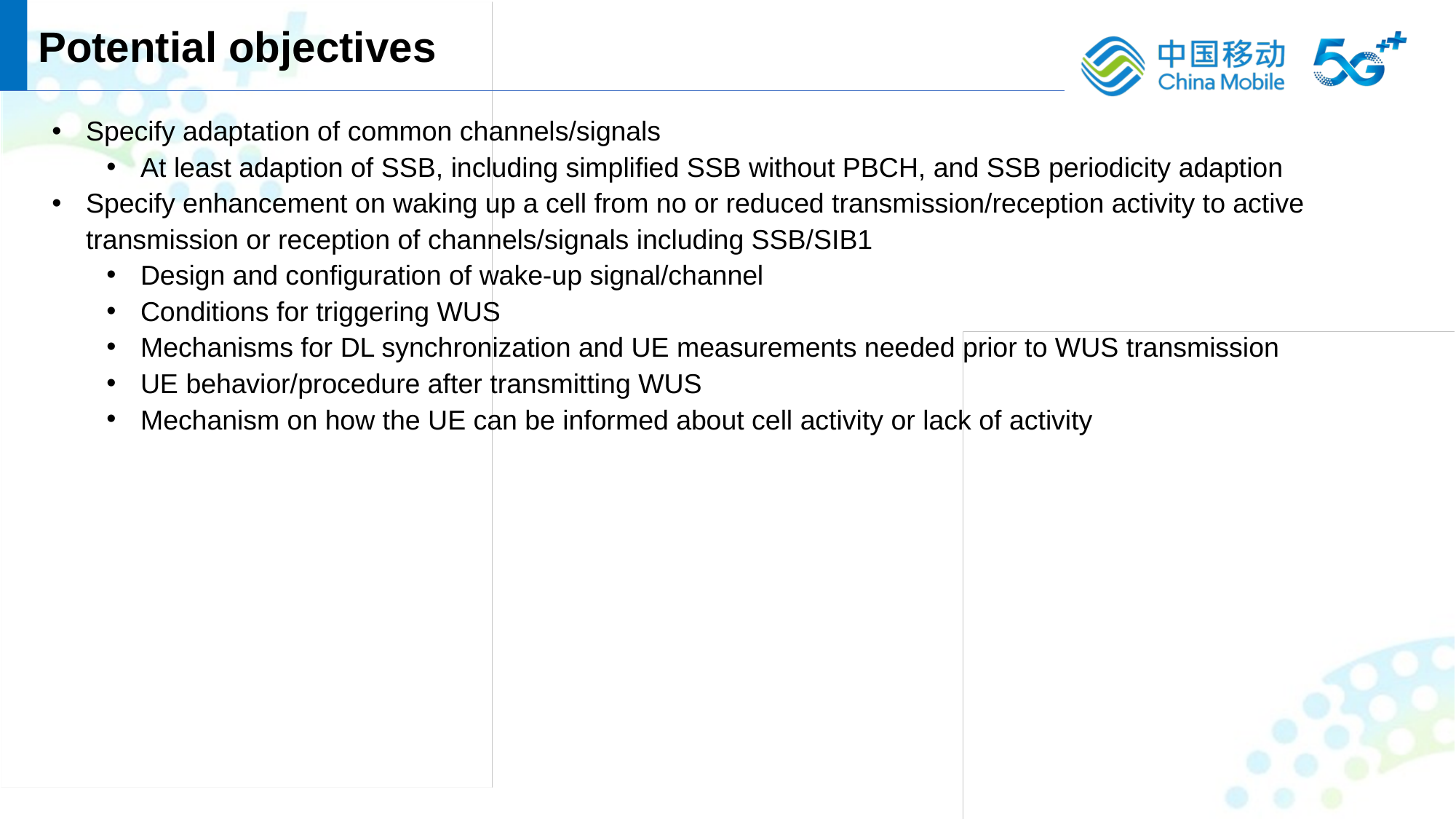

Potential objectives
Specify adaptation of common channels/signals
At least adaption of SSB, including simplified SSB without PBCH, and SSB periodicity adaption
Specify enhancement on waking up a cell from no or reduced transmission/reception activity to active transmission or reception of channels/signals including SSB/SIB1
Design and configuration of wake-up signal/channel
Conditions for triggering WUS
Mechanisms for DL synchronization and UE measurements needed prior to WUS transmission
UE behavior/procedure after transmitting WUS
Mechanism on how the UE can be informed about cell activity or lack of activity